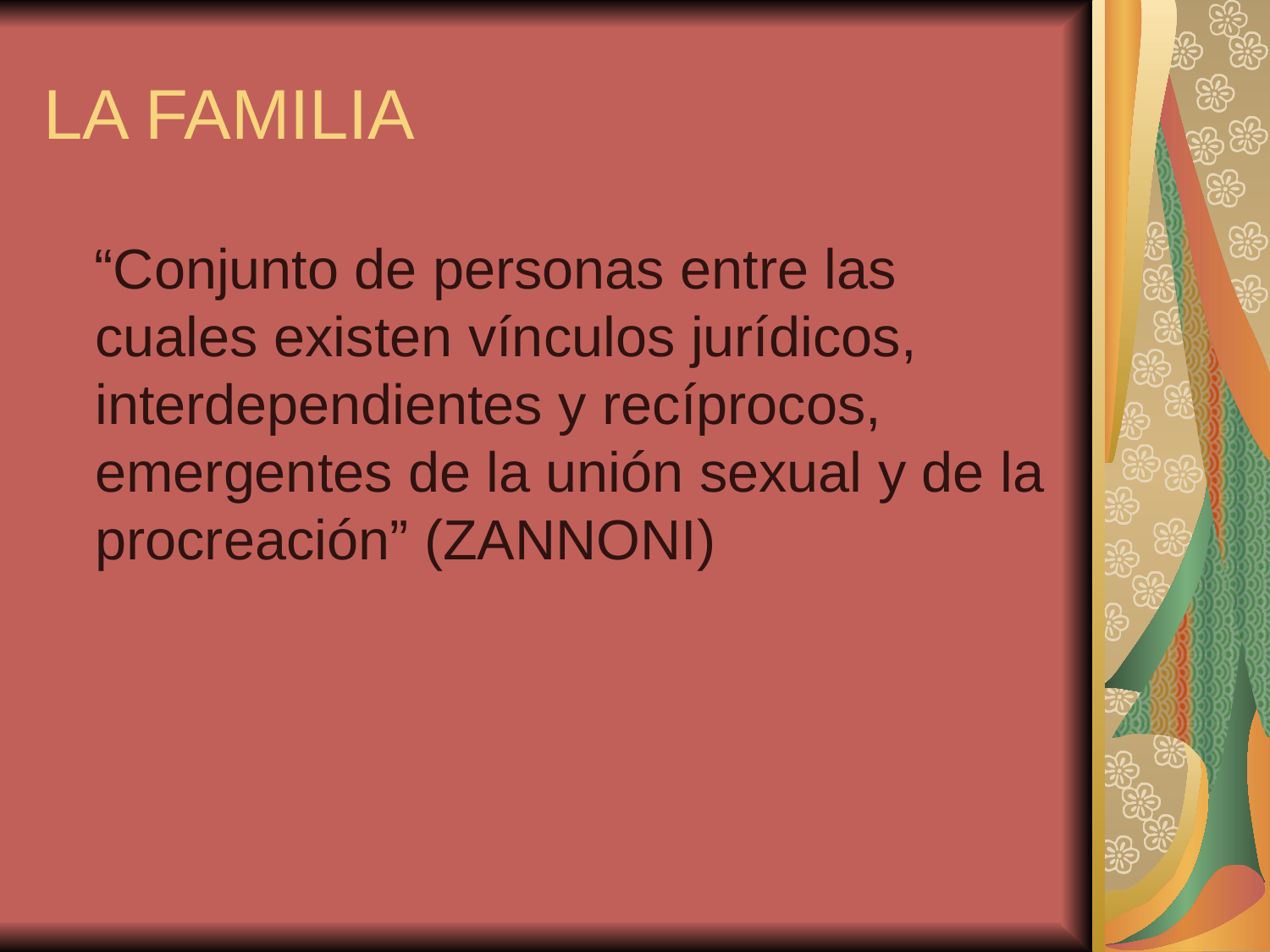

LA FAMILIA
   “Conjunto de personas entre las cuales existen vínculos jurídicos, interdependientes y recíprocos, emergentes de la unión sexual y de la procreación” (ZANNONI)